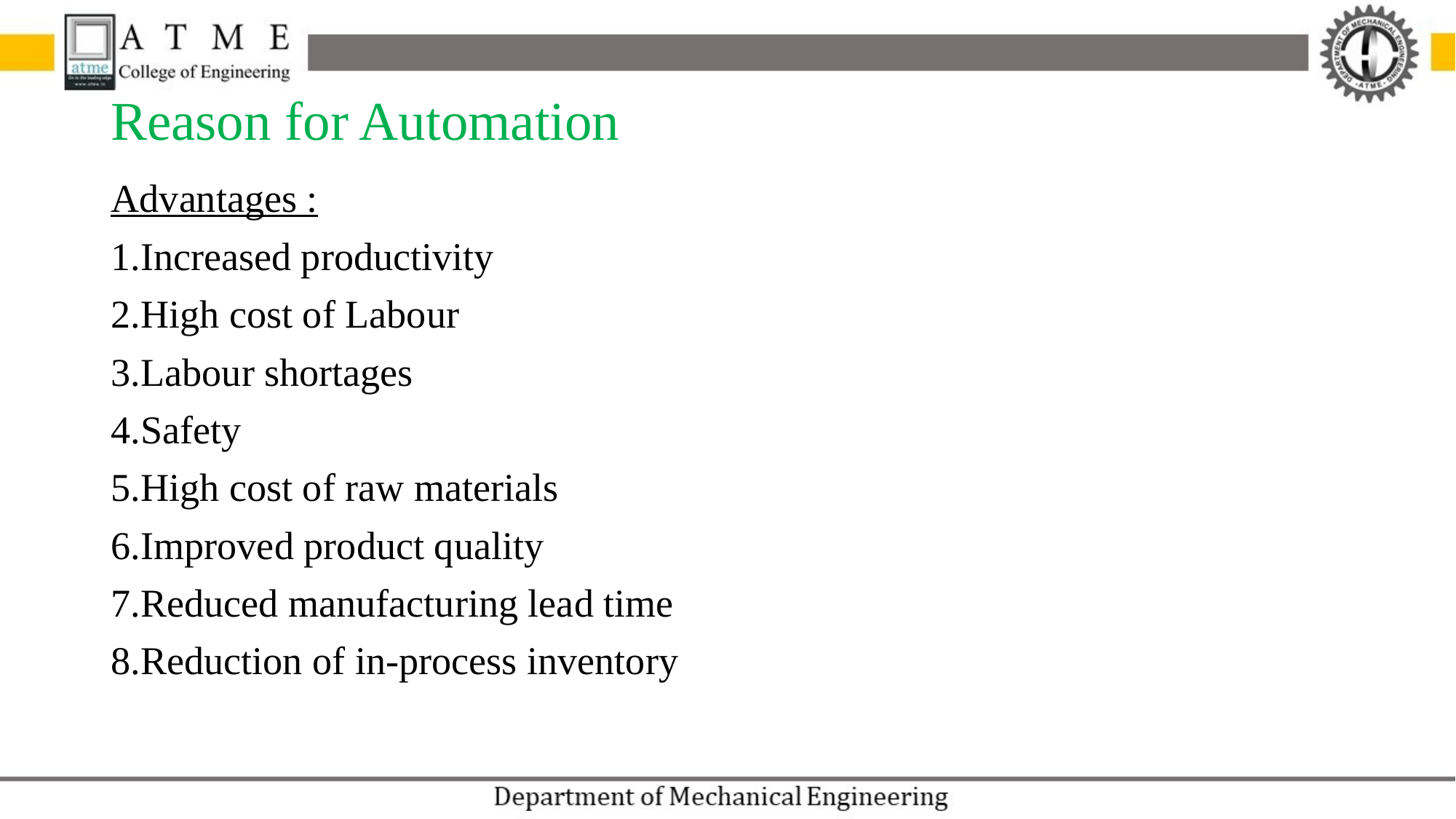

# Reason for Automation
Advantages :
1.Increased productivity
2.High cost of Labour
3.Labour shortages
4.Safety
5.High cost of raw materials
6.Improved product quality
7.Reduced manufacturing lead time
8.Reduction of in-process inventory